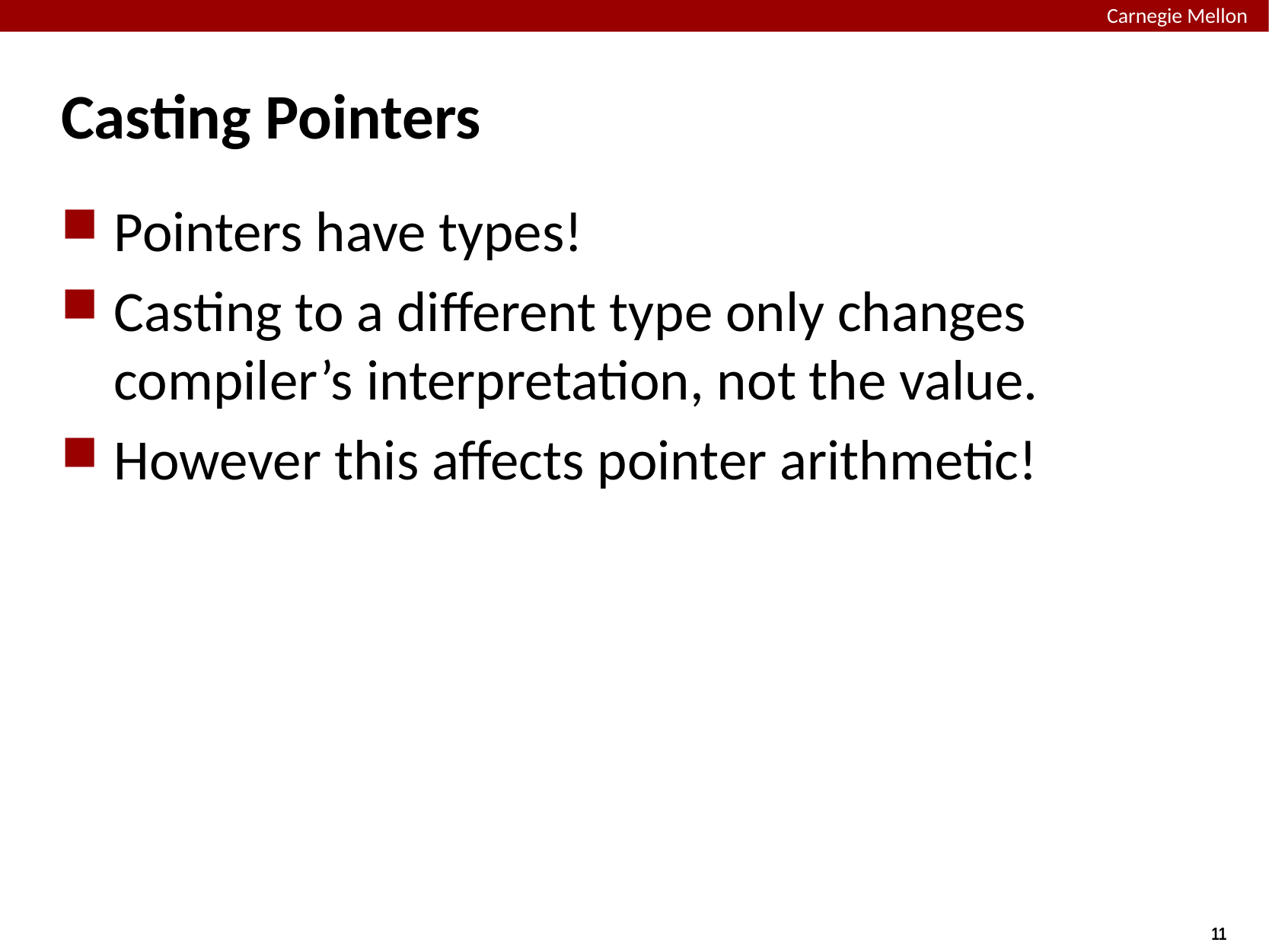

# Casting Pointers
Pointers have types!
Casting to a different type only changes compiler’s interpretation, not the value.
However this affects pointer arithmetic!